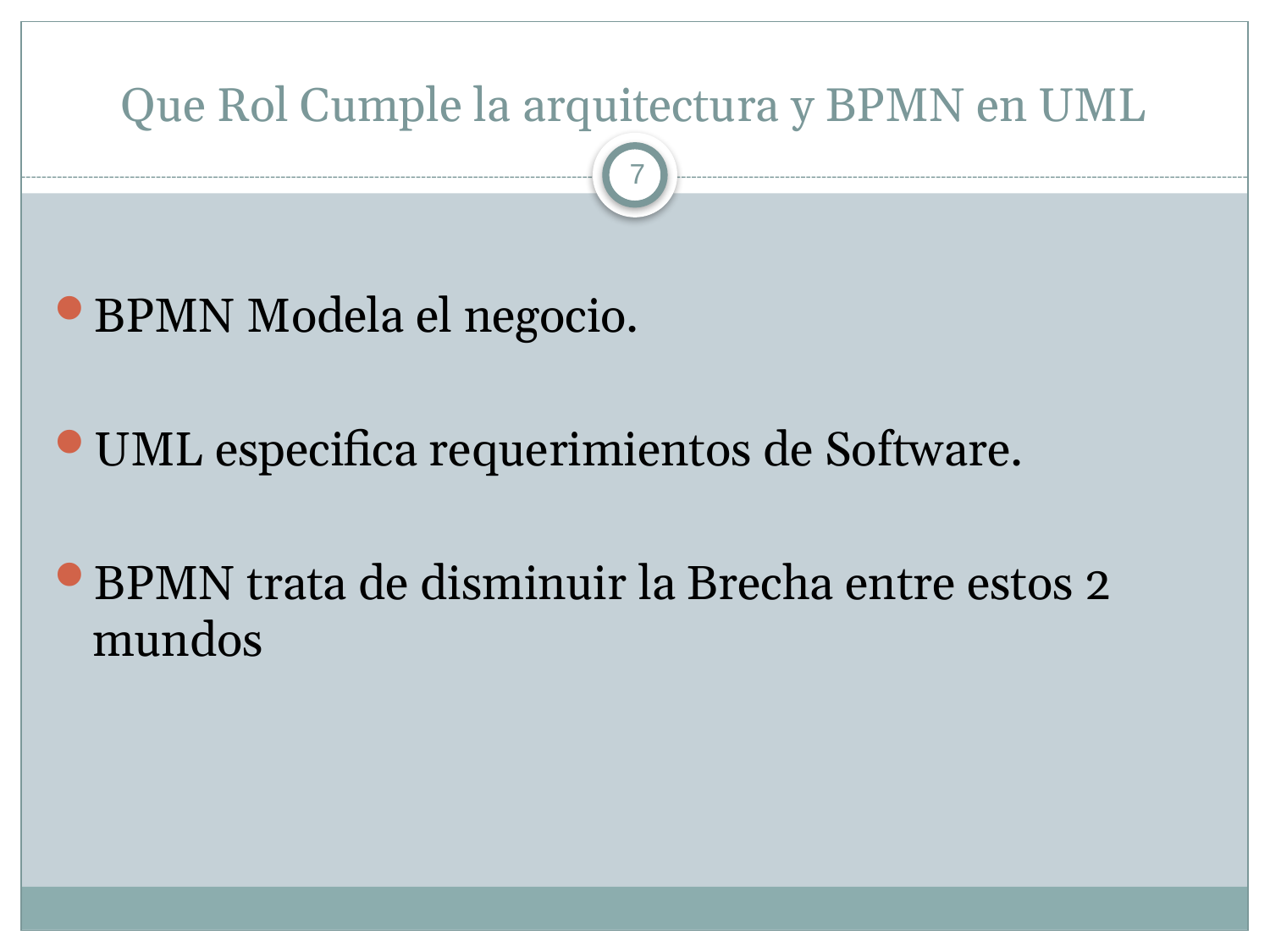

# Que Rol Cumple la arquitectura y BPMN en UML
7

BPMN Modela el negocio.

UML especifica requerimientos de Software.

BPMN trata de disminuir la Brecha entre estos 2 mundos